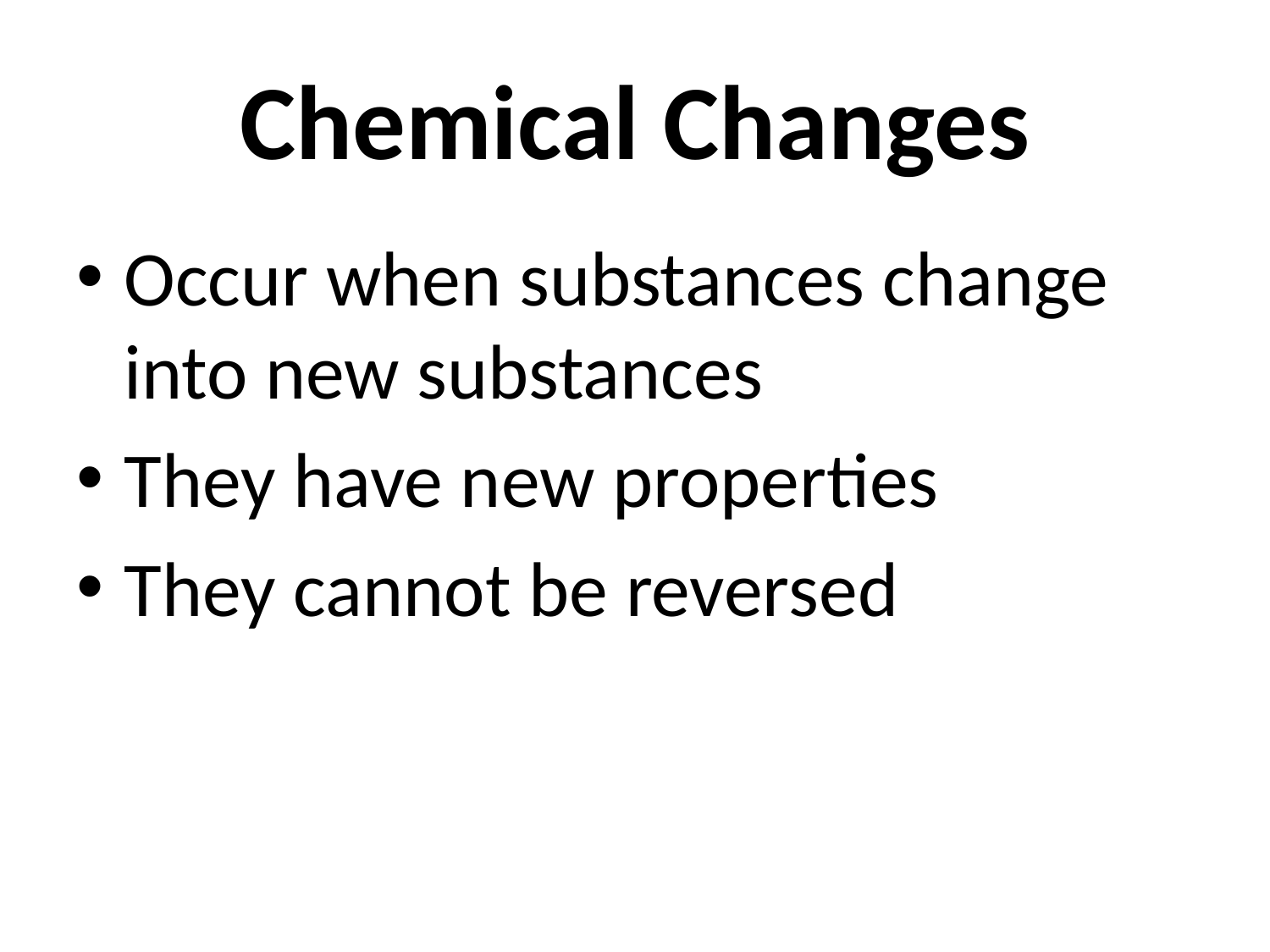

# Chemical Changes
Occur when substances change into new substances
They have new properties
They cannot be reversed